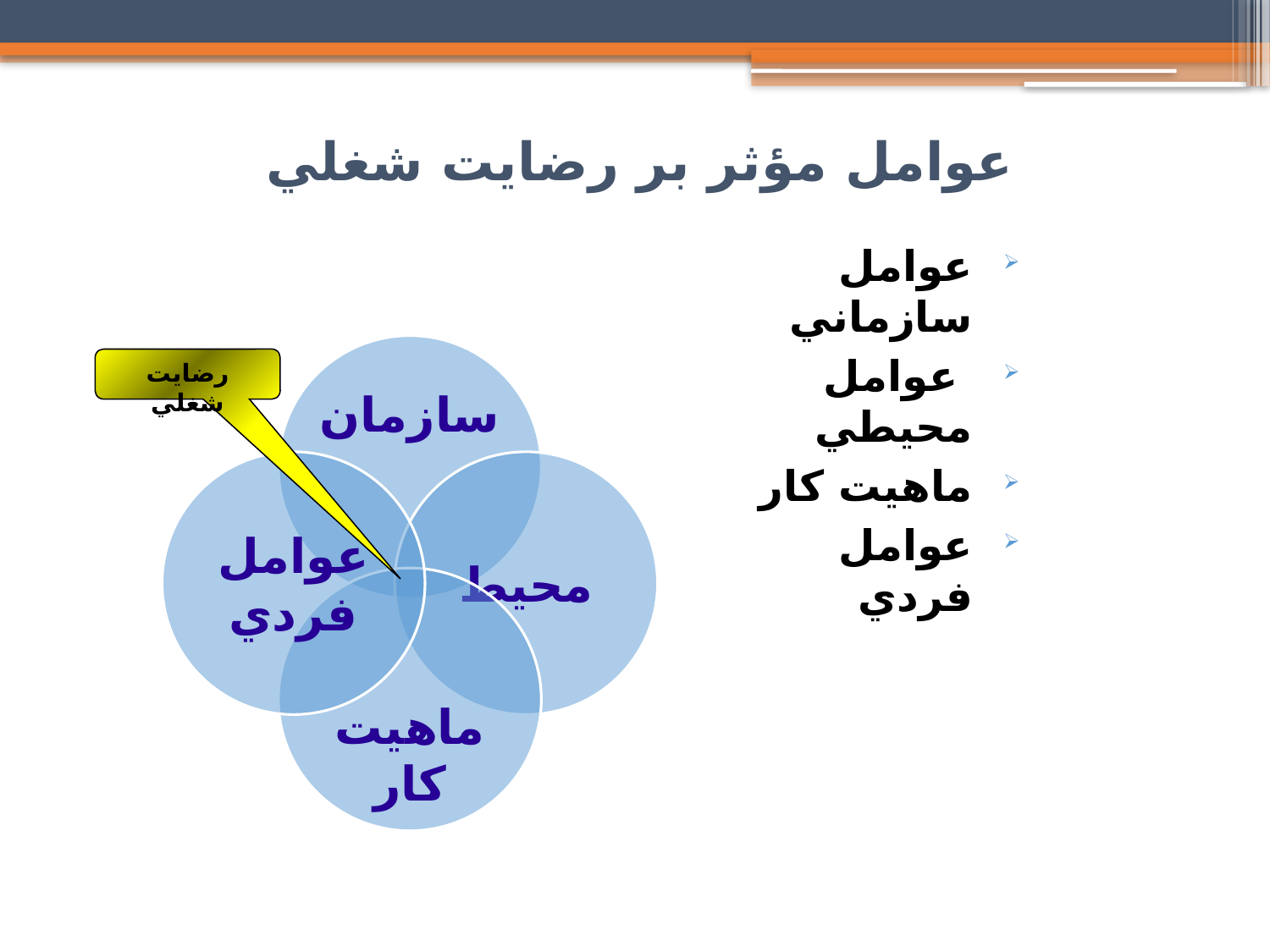

عوامل مؤثر بر رضايت شغلي
عوامل سازماني
 عوامل محيطي
ماهيت کار
عوامل فردي
سازمان
محيط
ماهيت کار
عوامل فردي
رضايت شغلي